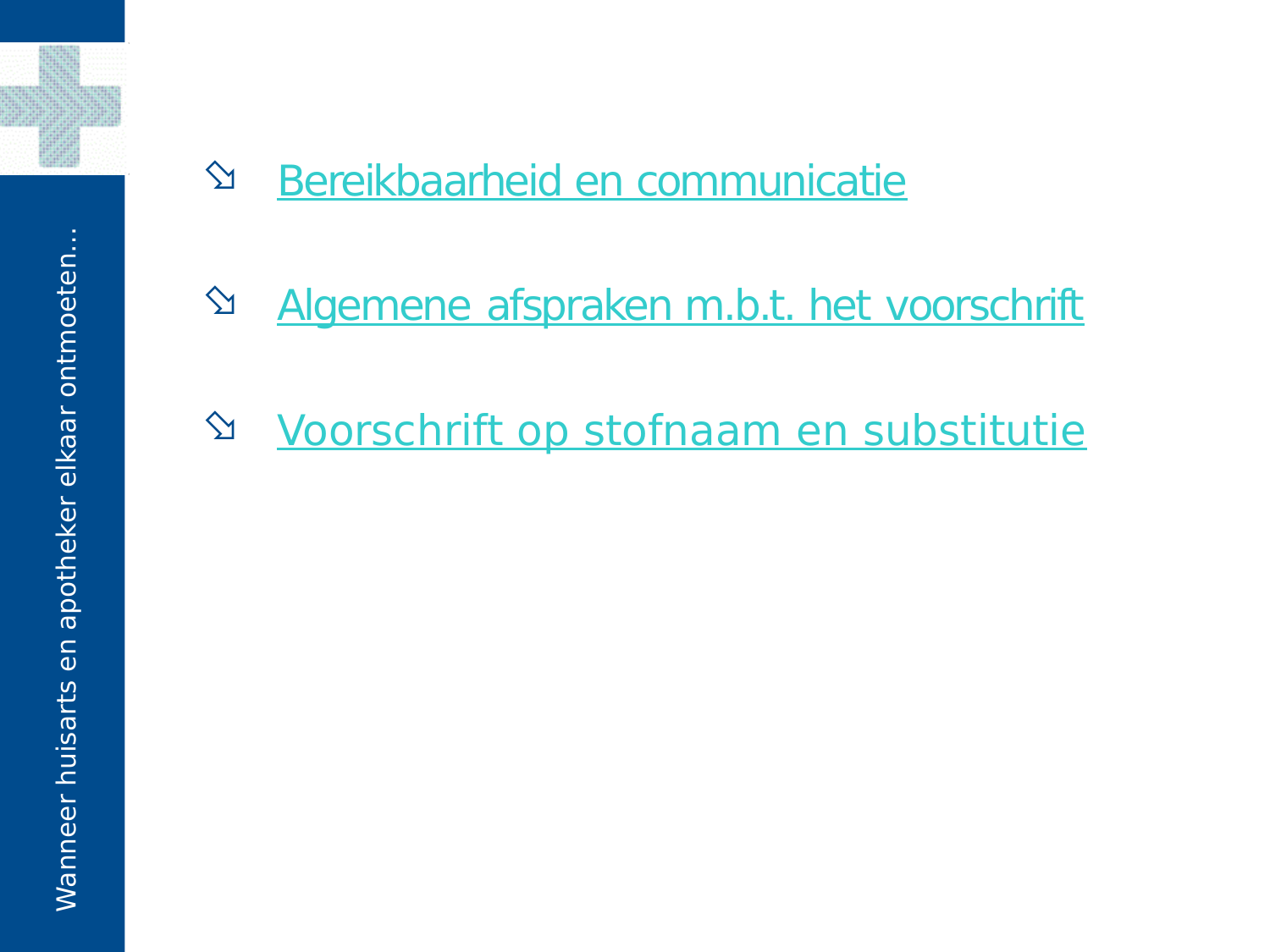

Bereikbaarheid en communicatie
Algemene afspraken m.b.t. het voorschrift
Voorschrift op stofnaam en substitutie